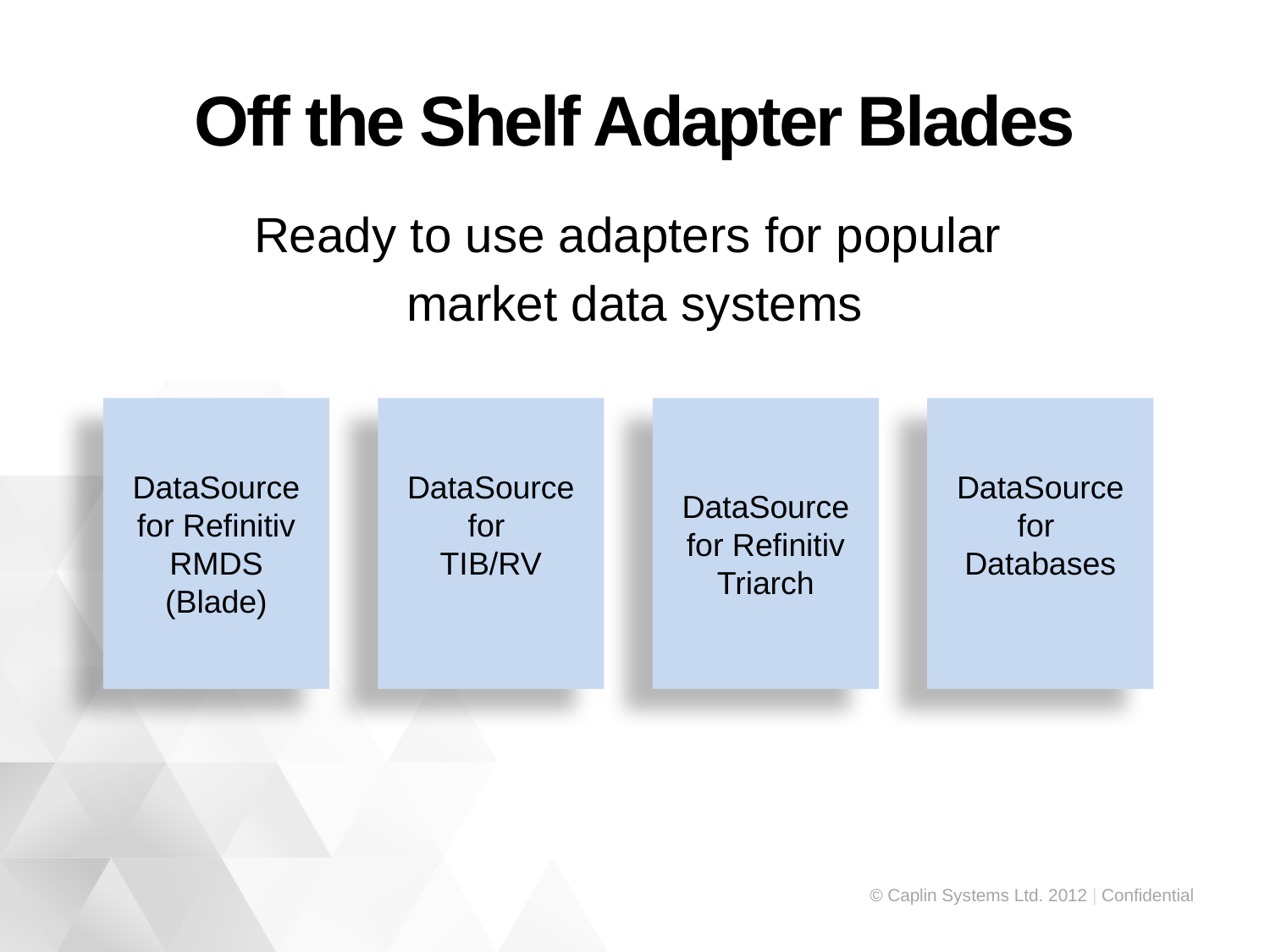

# Off the Shelf Adapter Blades
Ready to use adapters for popular
market data systems

DataSource for Refinitiv Triarch
DataSource for Refinitiv RMDS (Blade)
DataSource for
TIB/RV

DataSource for
Databases